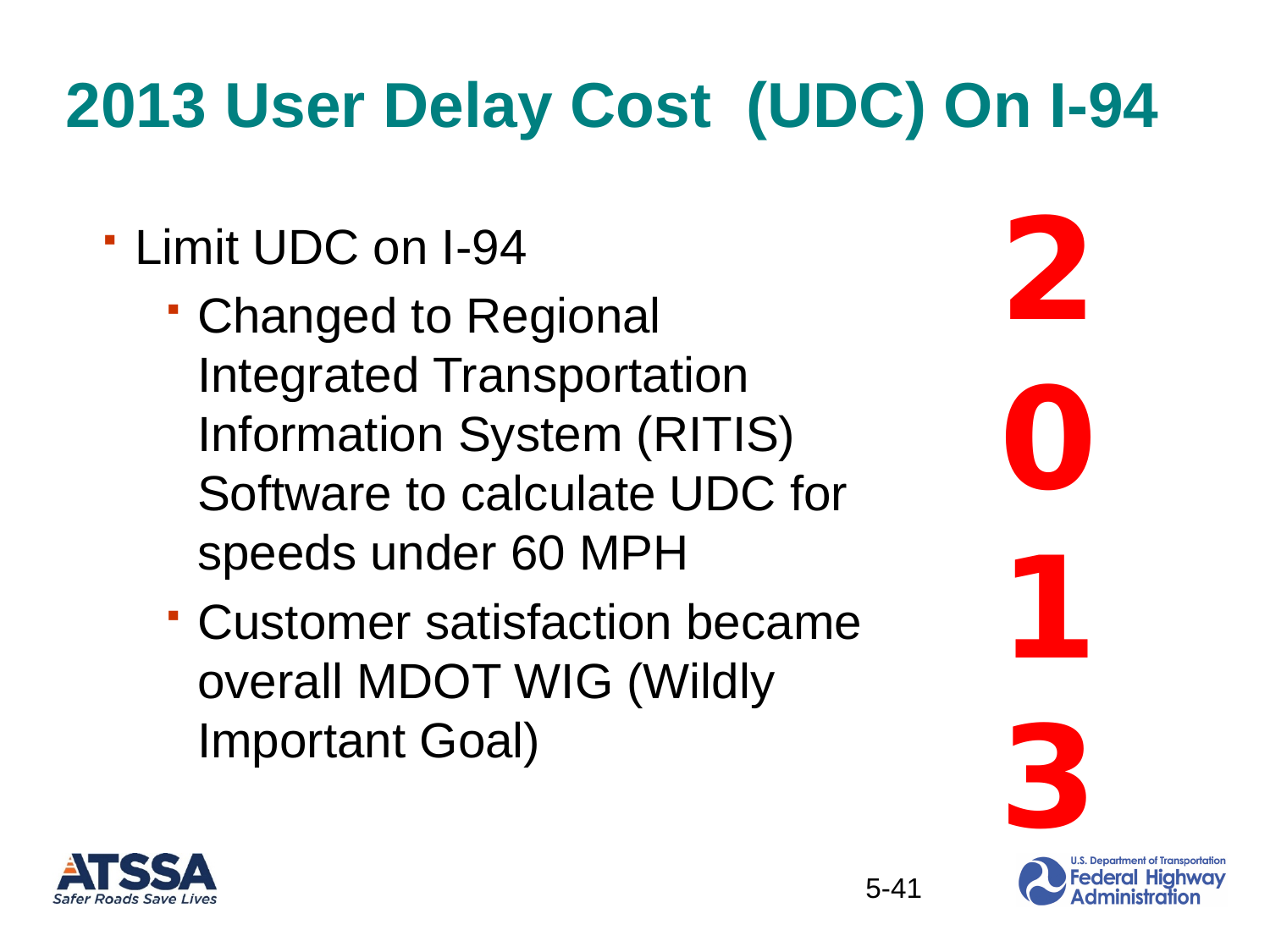

# 2013 User Delay Cost  (UDC) On I-94
2013
Limit UDC on I-94
Changed to Regional Integrated Transportation Information System (RITIS) Software to calculate UDC for speeds under 60 MPH
Customer satisfaction became overall MDOT WIG (Wildly Important Goal)